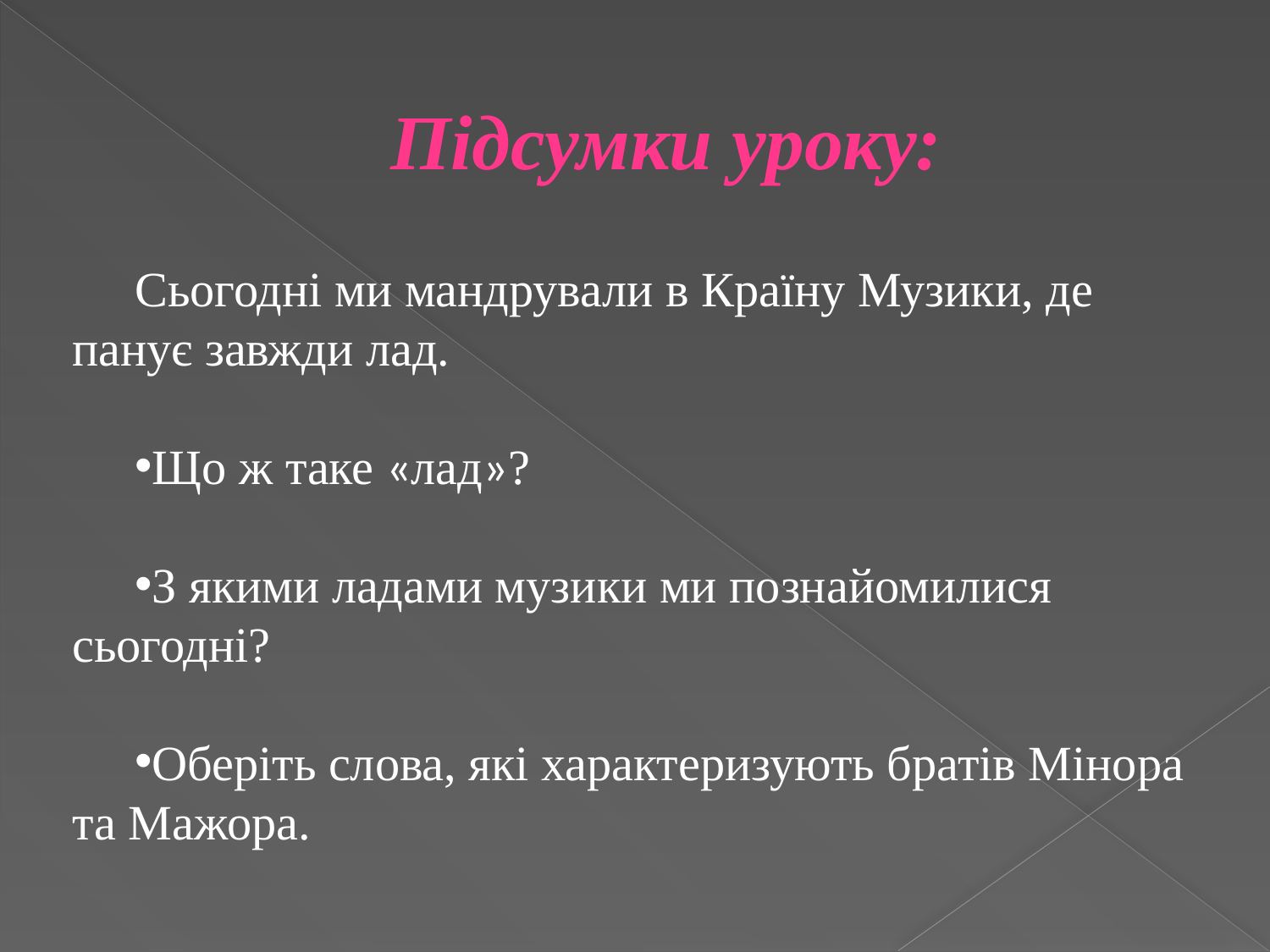

Підсумки уроку:

Сьогодні ми мандрували в Країну Музики, де панує завжди лад.

Що ж таке «лад»?

З якими ладами музики ми познайомилися сьогодні?

Оберіть слова, які характеризують братів Мінора та Мажора.